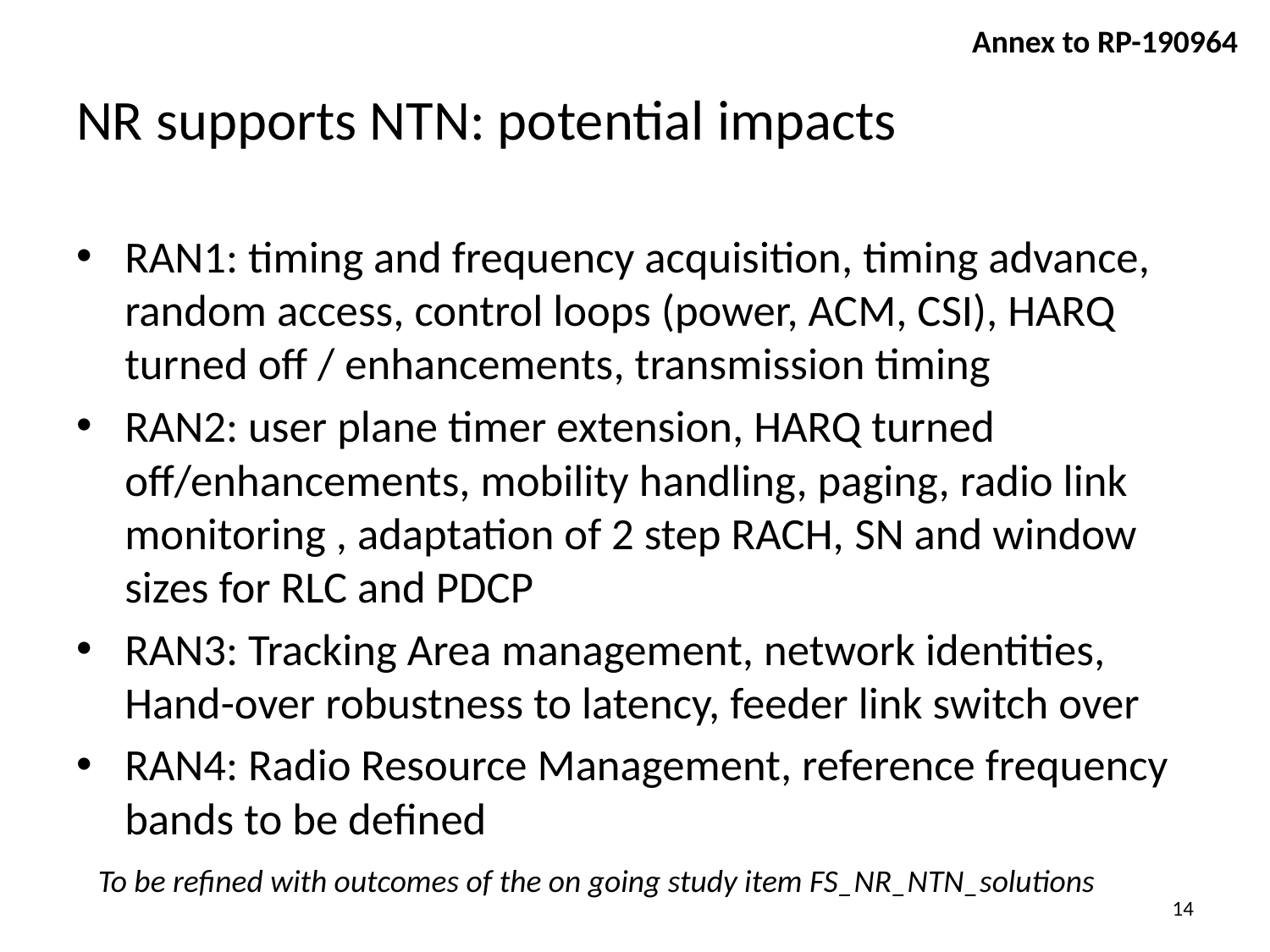

# NR supports NTN: potential impacts
RAN1: timing and frequency acquisition, timing advance, random access, control loops (power, ACM, CSI), HARQ turned off / enhancements, transmission timing
RAN2: user plane timer extension, HARQ turned off/enhancements, mobility handling, paging, radio link monitoring , adaptation of 2 step RACH, SN and window sizes for RLC and PDCP
RAN3: Tracking Area management, network identities, Hand-over robustness to latency, feeder link switch over
RAN4: Radio Resource Management, reference frequency bands to be defined
To be refined with outcomes of the on going study item FS_NR_NTN_solutions
14